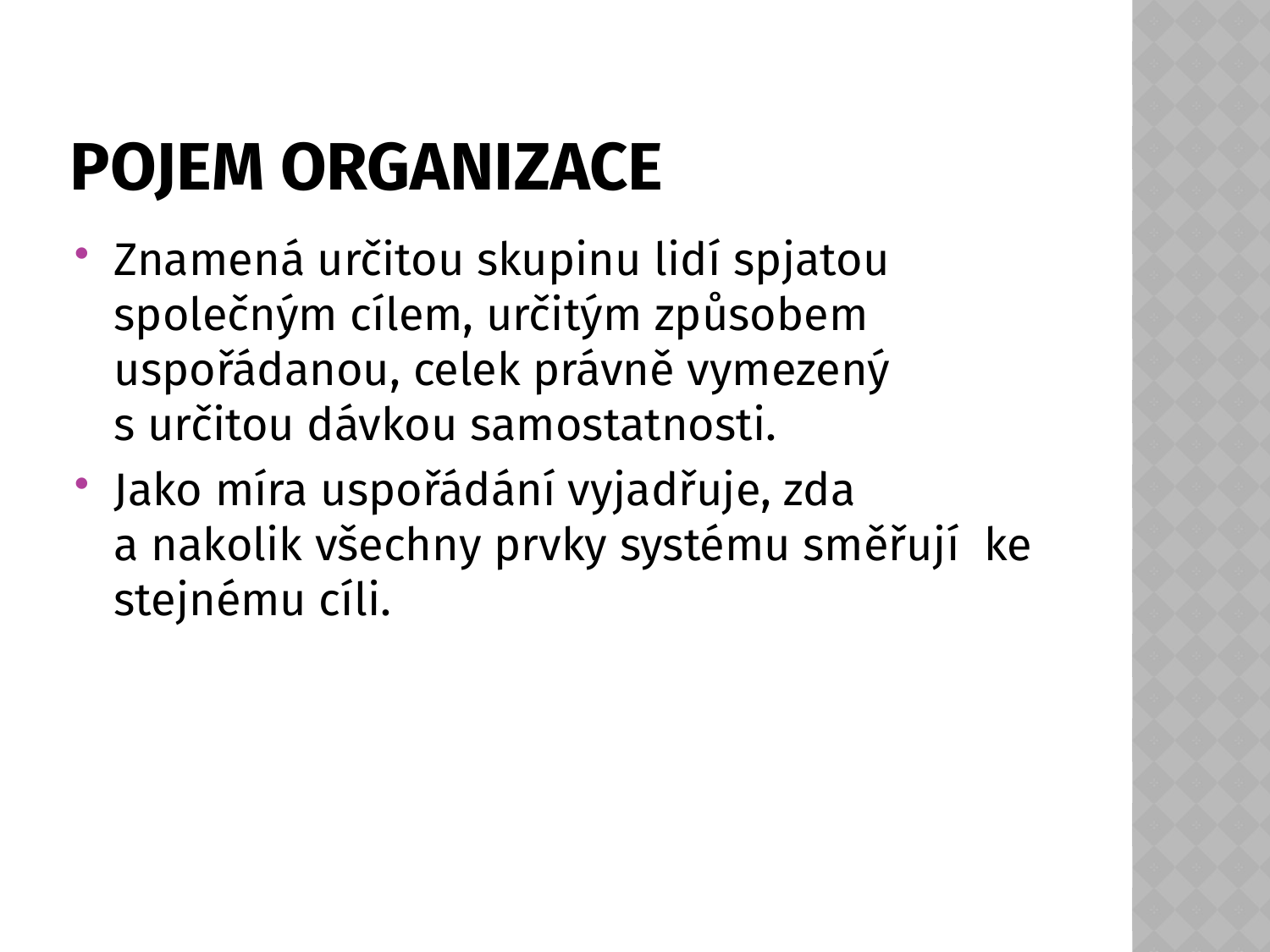

# Pojem organizace
Znamená určitou skupinu lidí spjatou společným cílem, určitým způsobem uspořádanou, celek právně vymezený
s určitou dávkou samostatnosti.
Jako míra uspořádání vyjadřuje, zda
a nakolik všechny prvky systému směřují  ke stejnému cíli.